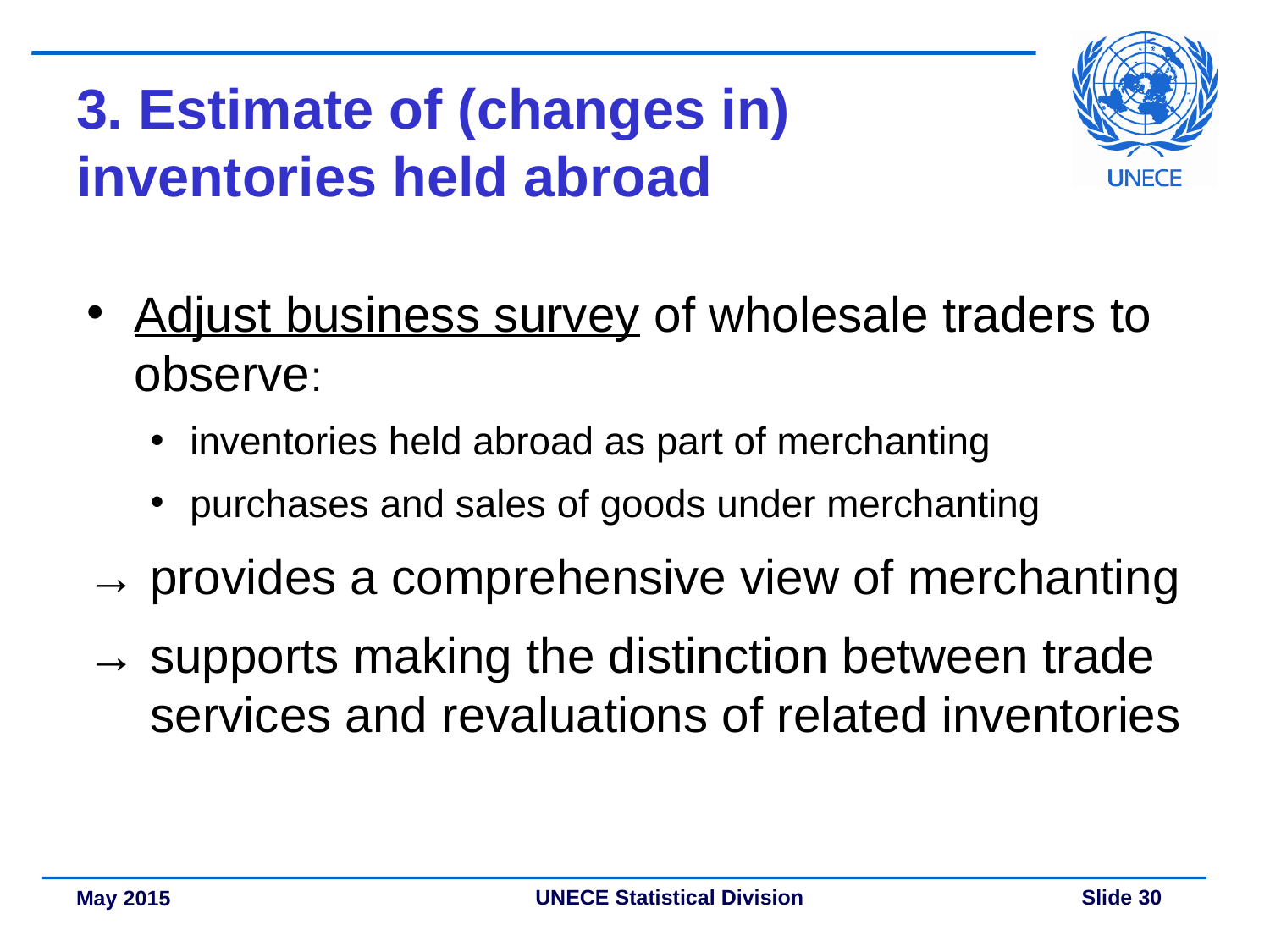

# 3. Estimate of (changes in) inventories held abroad
Adjust business survey of wholesale traders to observe:
inventories held abroad as part of merchanting
purchases and sales of goods under merchanting
→ provides a comprehensive view of merchanting
→ supports making the distinction between trade services and revaluations of related inventories
May 2015